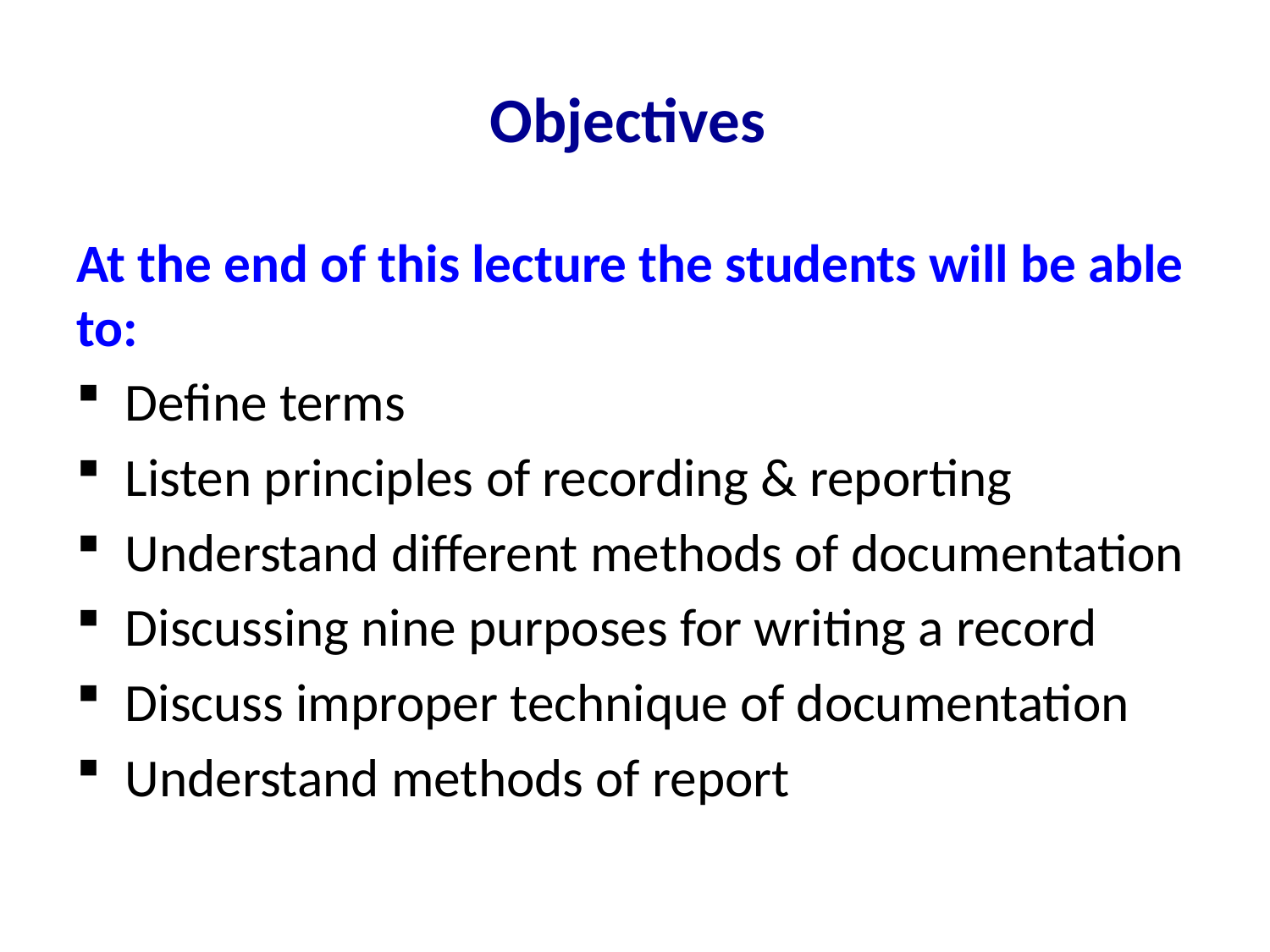

# Objectives
At the end of this lecture the students will be able to:
Define terms
Listen principles of recording & reporting
Understand different methods of documentation
Discussing nine purposes for writing a record
Discuss improper technique of documentation
Understand methods of report